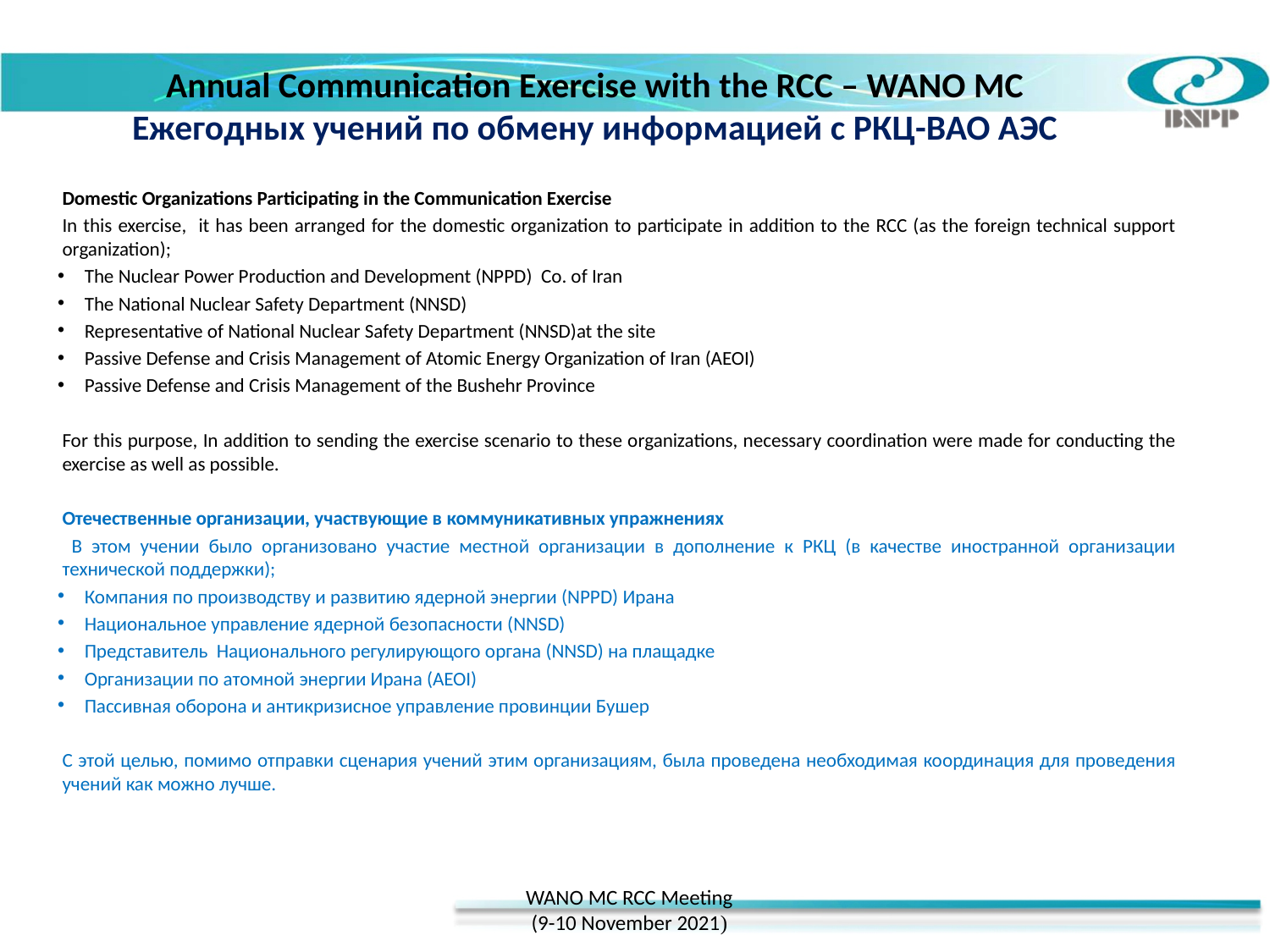

Annual Communication Exercise with the RCC – WANO MC
Ежегодных учений по обмену информацией с РКЦ-ВАО АЭС
Domestic Organizations Participating in the Communication Exercise
In this exercise,  it has been arranged for the domestic organization to participate in addition to the RCC (as the foreign technical support organization);
The Nuclear Power Production and Development (NPPD)  Co. of Iran
The National Nuclear Safety Department (NNSD)
Representative of National Nuclear Safety Department (NNSD)at the site
Passive Defense and Crisis Management of Atomic Energy Organization of Iran (AEOI)
Passive Defense and Crisis Management of the Bushehr Province

For this purpose, In addition to sending the exercise scenario to these organizations, necessary coordination were made for conducting the exercise as well as possible.

Отечественные организации, участвующие в коммуникативных упражнениях
 В этом учении было организовано участие местной организации в дополнение к РКЦ (в качестве иностранной организации технической поддержки);
Компания по производству и развитию ядерной энергии (NPPD) Ирана
Национальное управление ядерной безопасности (NNSD)
Представитель  Национального регулирующого органа (NNSD) на плащадке
Организации по атомной энергии Ирана (AEOI)
Пассивная оборона и антикризисное управление провинции Бушер

С этой целью, помимо отправки сценария учений этим организациям, была проведена необходимая координация для проведения учений как можно лучше.

WANO MC RCC Meeting
(9-10 November 2021)